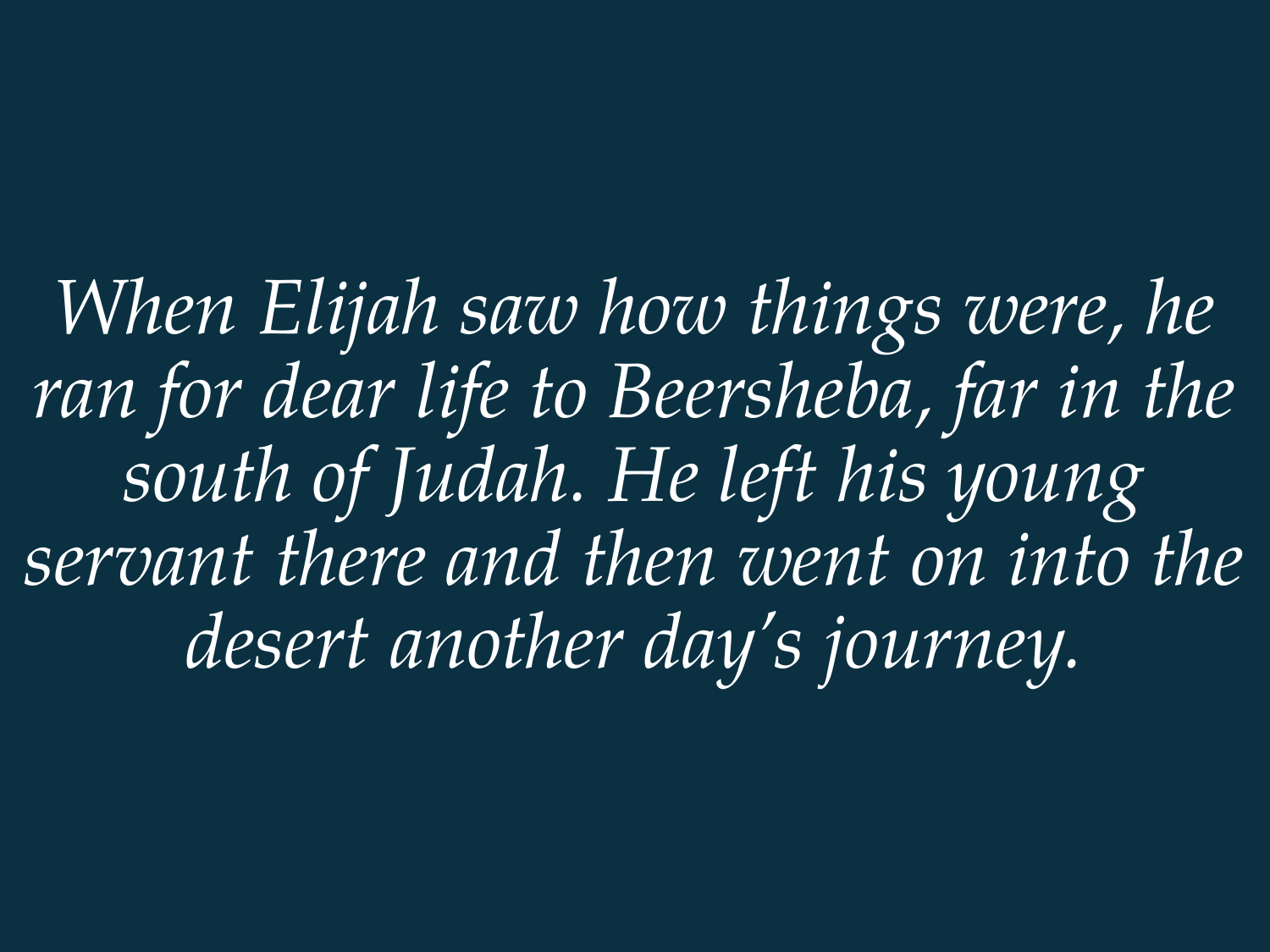

# When Elijah saw how things were, he ran for dear life to Beersheba, far in the south of Judah. He left his young servant there and then went on into the desert another day’s journey.